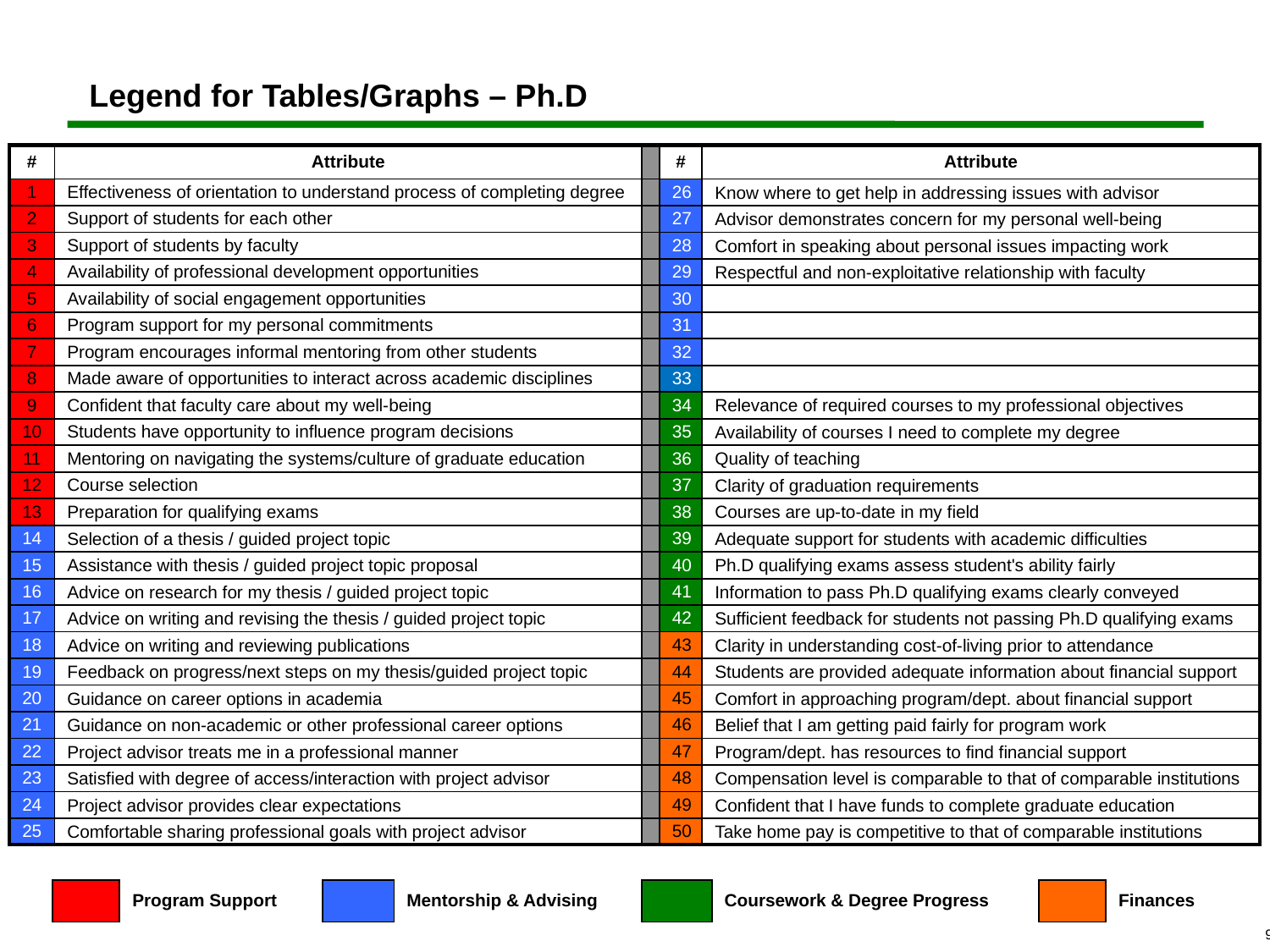

# Legend for Tables/Graphs – Ph.D
| # | Attribute |  | # | Attribute |
| --- | --- | --- | --- | --- |
| 1 | Effectiveness of orientation to understand process of completing degree |  | 26 | Know where to get help in addressing issues with advisor |
| 2 | Support of students for each other |  | 27 | Advisor demonstrates concern for my personal well-being |
| 3 | Support of students by faculty |  | 28 | Comfort in speaking about personal issues impacting work |
| 4 | Availability of professional development opportunities |  | 29 | Respectful and non-exploitative relationship with faculty |
| 5 | Availability of social engagement opportunities |  | 30 |  |
| 6 | Program support for my personal commitments |  | 31 |  |
| 7 | Program encourages informal mentoring from other students |  | 32 |  |
| 8 | Made aware of opportunities to interact across academic disciplines |  | 33 |  |
| 9 | Confident that faculty care about my well-being |  | 34 | Relevance of required courses to my professional objectives |
| 10 | Students have opportunity to influence program decisions |  | 35 | Availability of courses I need to complete my degree |
| 11 | Mentoring on navigating the systems/culture of graduate education |  | 36 | Quality of teaching |
| 12 | Course selection |  | 37 | Clarity of graduation requirements |
| 13 | Preparation for qualifying exams |  | 38 | Courses are up-to-date in my field |
| 14 | Selection of a thesis / guided project topic |  | 39 | Adequate support for students with academic difficulties |
| 15 | Assistance with thesis / guided project topic proposal |  | 40 | Ph.D qualifying exams assess student's ability fairly |
| 16 | Advice on research for my thesis / guided project topic |  | 41 | Information to pass Ph.D qualifying exams clearly conveyed |
| 17 | Advice on writing and revising the thesis / guided project topic |  | 42 | Sufficient feedback for students not passing Ph.D qualifying exams |
| 18 | Advice on writing and reviewing publications |  | 43 | Clarity in understanding cost-of-living prior to attendance |
| 19 | Feedback on progress/next steps on my thesis/guided project topic |  | 44 | Students are provided adequate information about financial support |
| 20 | Guidance on career options in academia |  | 45 | Comfort in approaching program/dept. about financial support |
| 21 | Guidance on non-academic or other professional career options |  | 46 | Belief that I am getting paid fairly for program work |
| 22 | Project advisor treats me in a professional manner |  | 47 | Program/dept. has resources to find financial support |
| 23 | Satisfied with degree of access/interaction with project advisor |  | 48 | Compensation level is comparable to that of comparable institutions |
| 24 | Project advisor provides clear expectations |  | 49 | Confident that I have funds to complete graduate education |
| 25 | Comfortable sharing professional goals with project advisor |  | 50 | Take home pay is competitive to that of comparable institutions |
|  | Program Support |
| --- | --- |
|  | Mentorship & Advising |
| --- | --- |
|  | Coursework & Degree Progress |
| --- | --- |
|  | Finances |
| --- | --- |